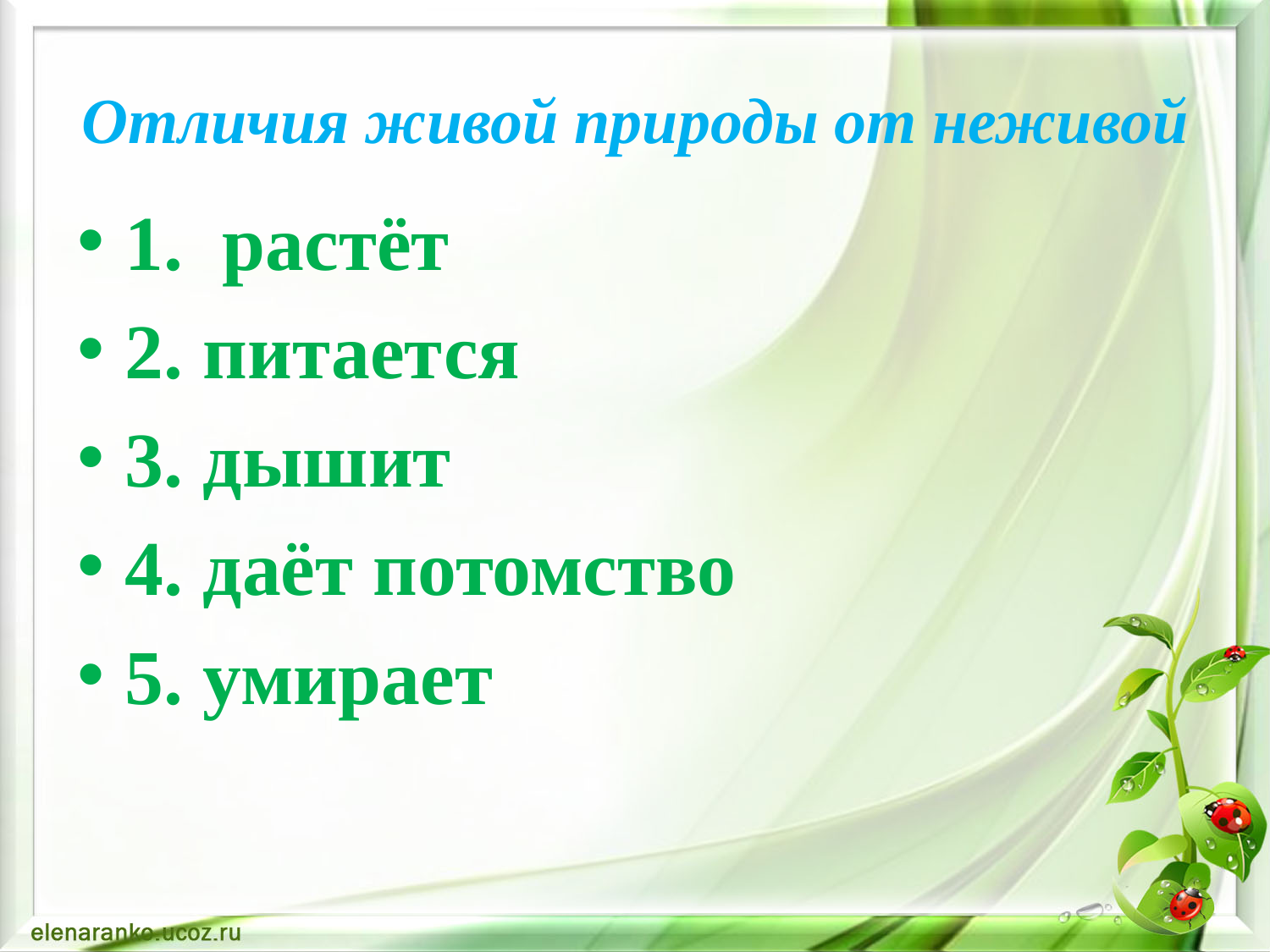

# Отличия живой природы от неживой
1.  растёт
2. питается
3. дышит
4. даёт потомство
5. умирает